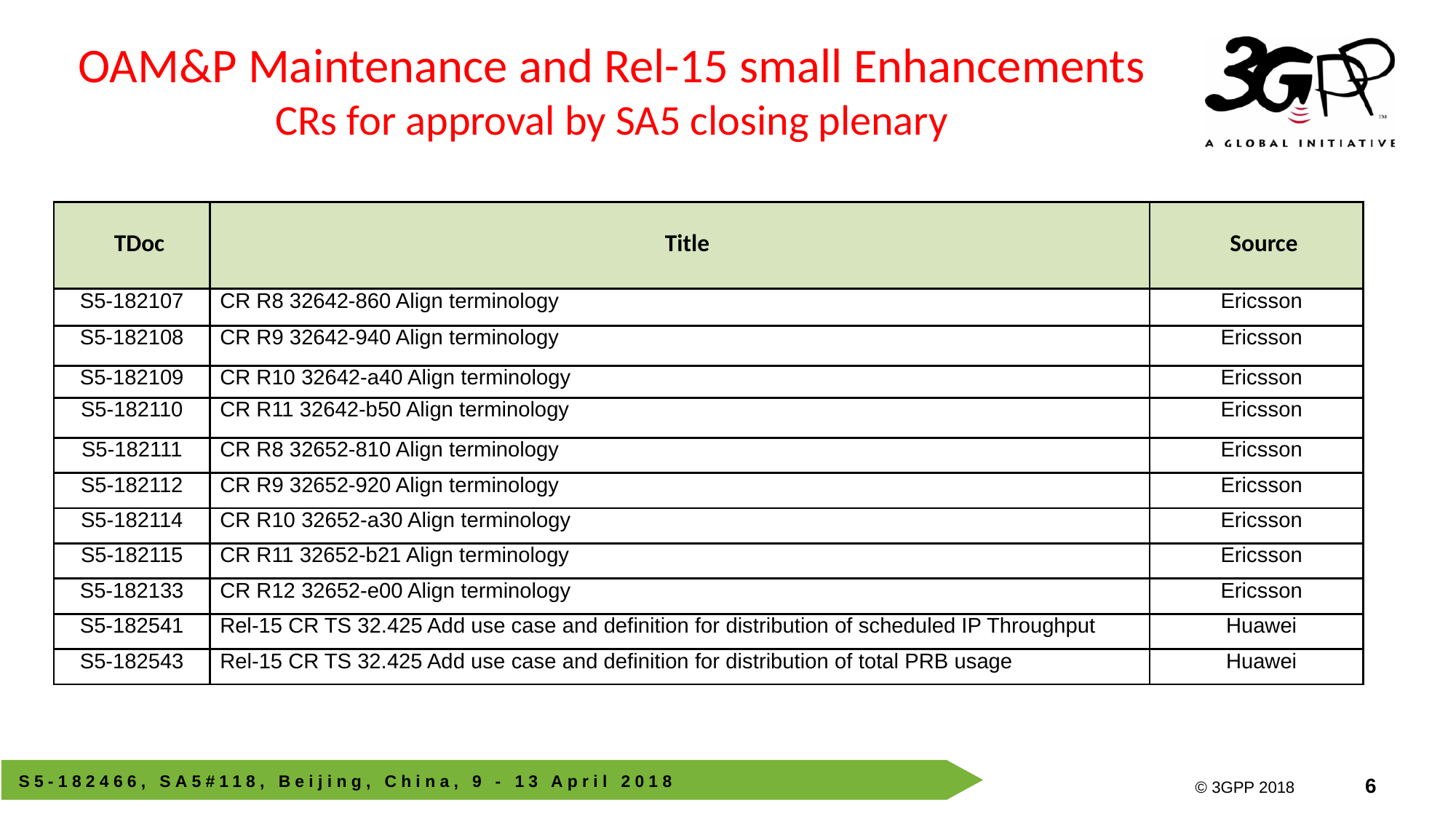

OAM&P Maintenance and Rel-15 small Enhancements
CRs for approval by SA5 closing plenary
| TDoc | Title | Source |
| --- | --- | --- |
| S5-182107 | CR R8 32642-860 Align terminology | Ericsson |
| S5-182108 | CR R9 32642-940 Align terminology | Ericsson |
| S5-182109 | CR R10 32642-a40 Align terminology | Ericsson |
| S5-182110 | CR R11 32642-b50 Align terminology | Ericsson |
| S5-182111 | CR R8 32652-810 Align terminology | Ericsson |
| S5-182112 | CR R9 32652-920 Align terminology | Ericsson |
| S5-182114 | CR R10 32652-a30 Align terminology | Ericsson |
| S5-182115 | CR R11 32652-b21 Align terminology | Ericsson |
| S5-182133 | CR R12 32652-e00 Align terminology | Ericsson |
| S5-182541 | Rel-15 CR TS 32.425 Add use case and definition for distribution of scheduled IP Throughput | Huawei |
| S5-182543 | Rel-15 CR TS 32.425 Add use case and definition for distribution of total PRB usage | Huawei |